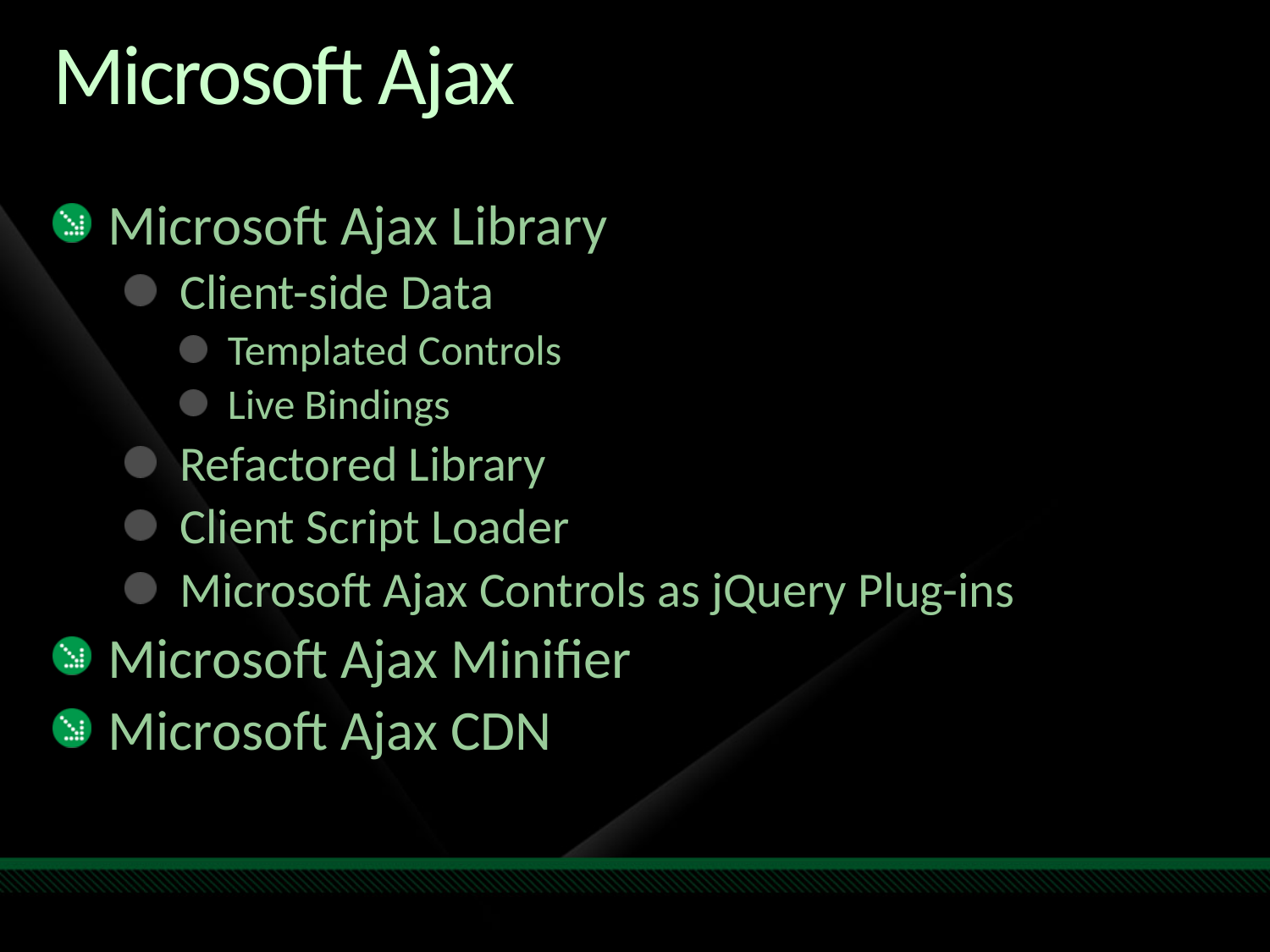

# Microsoft Ajax
Microsoft Ajax Library
Client-side Data
Templated Controls
Live Bindings
Refactored Library
Client Script Loader
Microsoft Ajax Controls as jQuery Plug-ins
Microsoft Ajax Minifier
Microsoft Ajax CDN